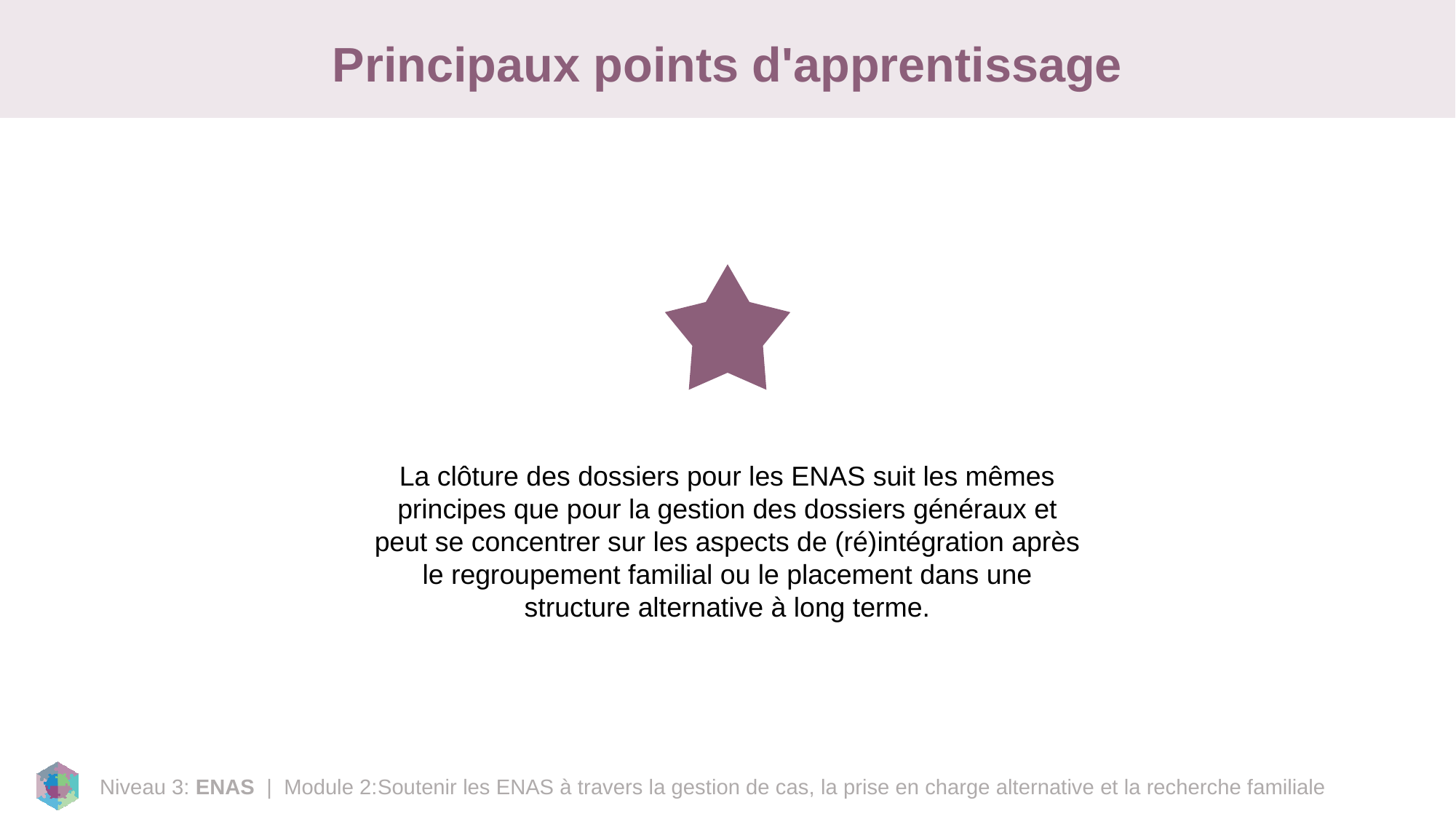

# Principaux points d'apprentissage

La clôture des dossiers pour les ENAS suit les mêmes principes que pour la gestion des dossiers généraux et peut se concentrer sur les aspects de (ré)intégration après le regroupement familial ou le placement dans une structure alternative à long terme.